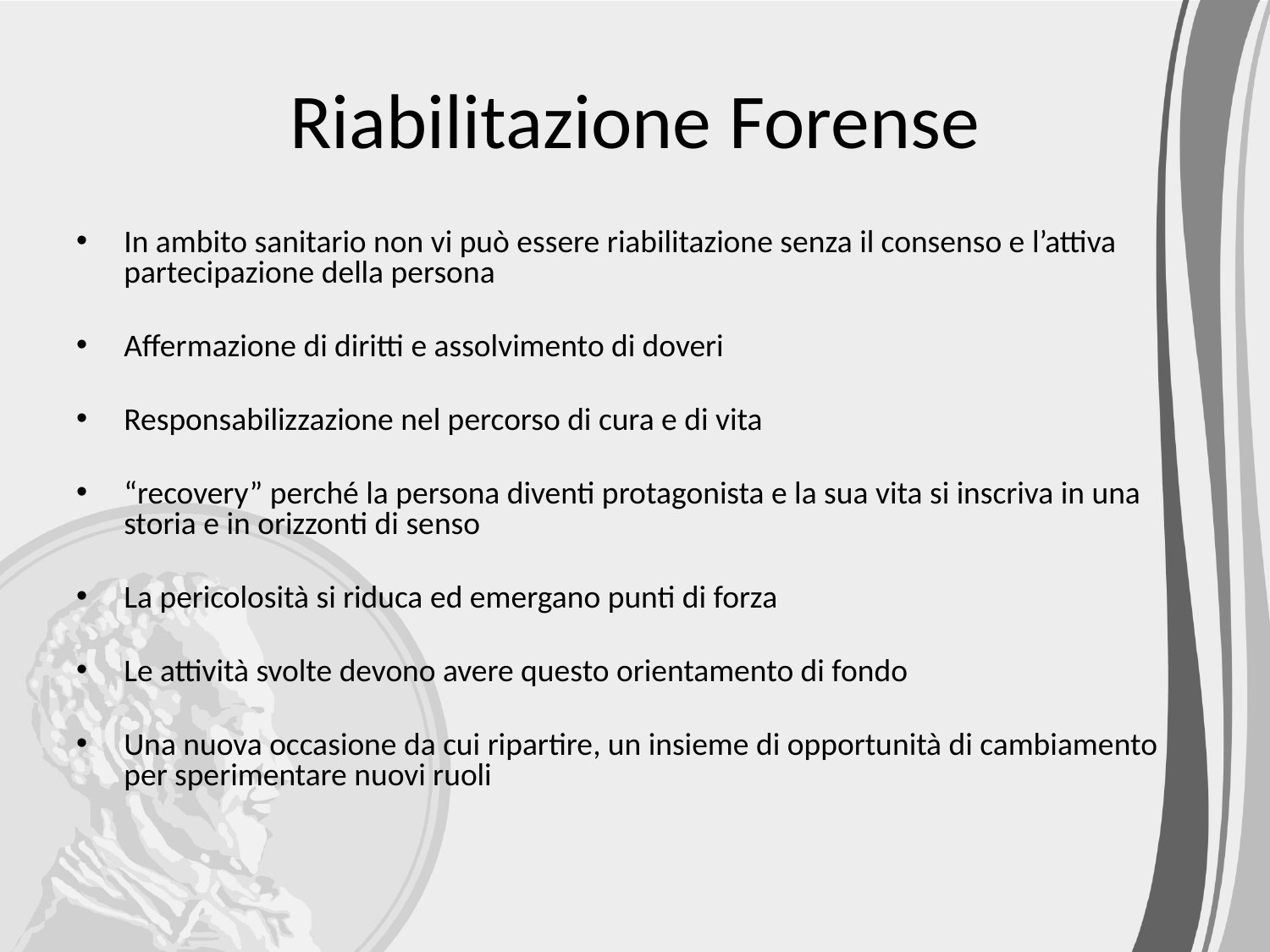

# Riabilitazione Forense
In ambito sanitario non vi può essere riabilitazione senza il consenso e l’attiva partecipazione della persona

Affermazione di diritti e assolvimento di doveri

Responsabilizzazione nel percorso di cura e di vita

“recovery” perché la persona diventi protagonista e la sua vita si inscriva in una storia e in orizzonti di senso

La pericolosità si riduca ed emergano punti di forza

Le attività svolte devono avere questo orientamento di fondo

Una nuova occasione da cui ripartire, un insieme di opportunità di cambiamento per sperimentare nuovi ruoli